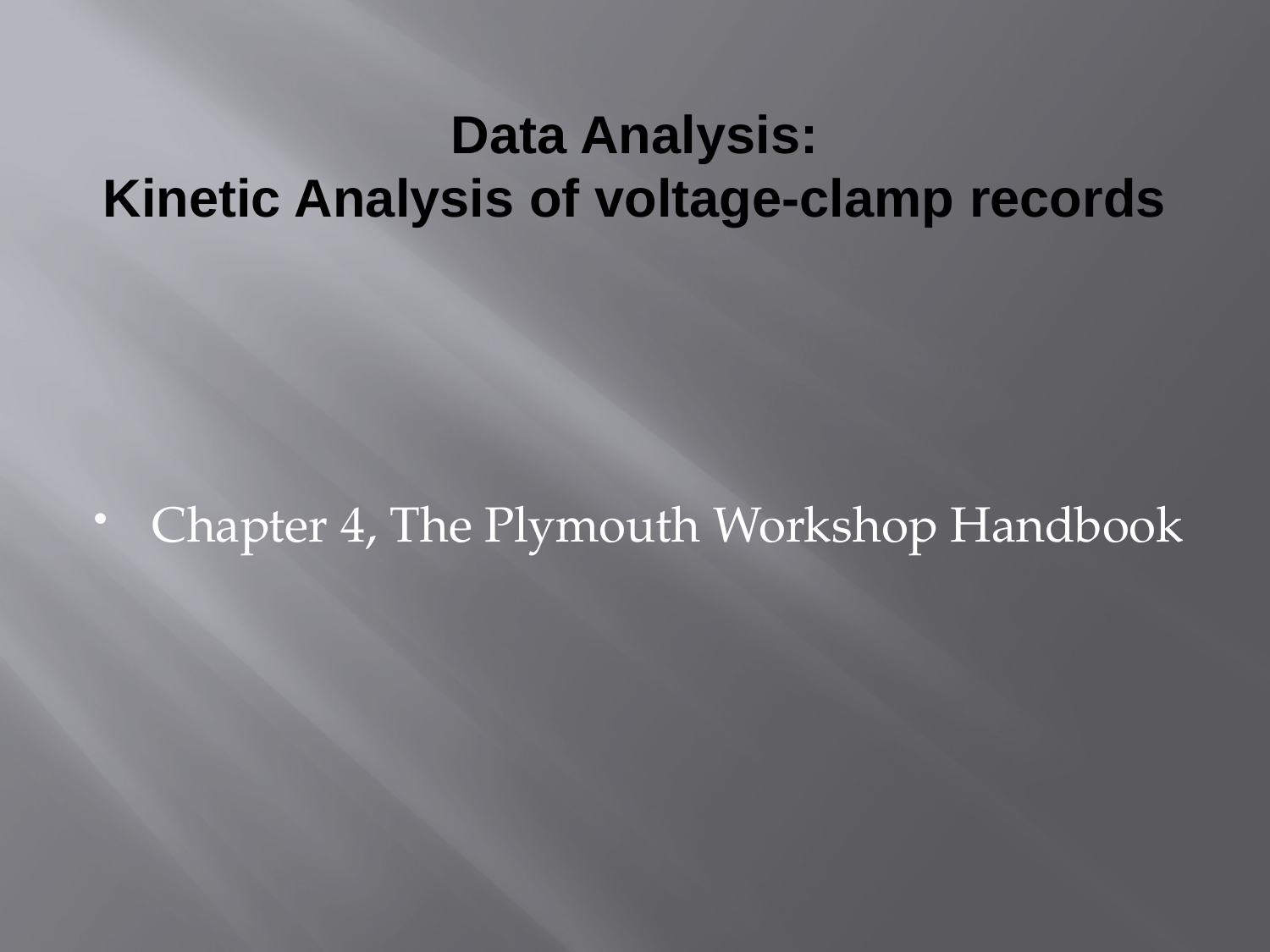

# Data Analysis: Kinetic Analysis of voltage-clamp records
Chapter 4, The Plymouth Workshop Handbook